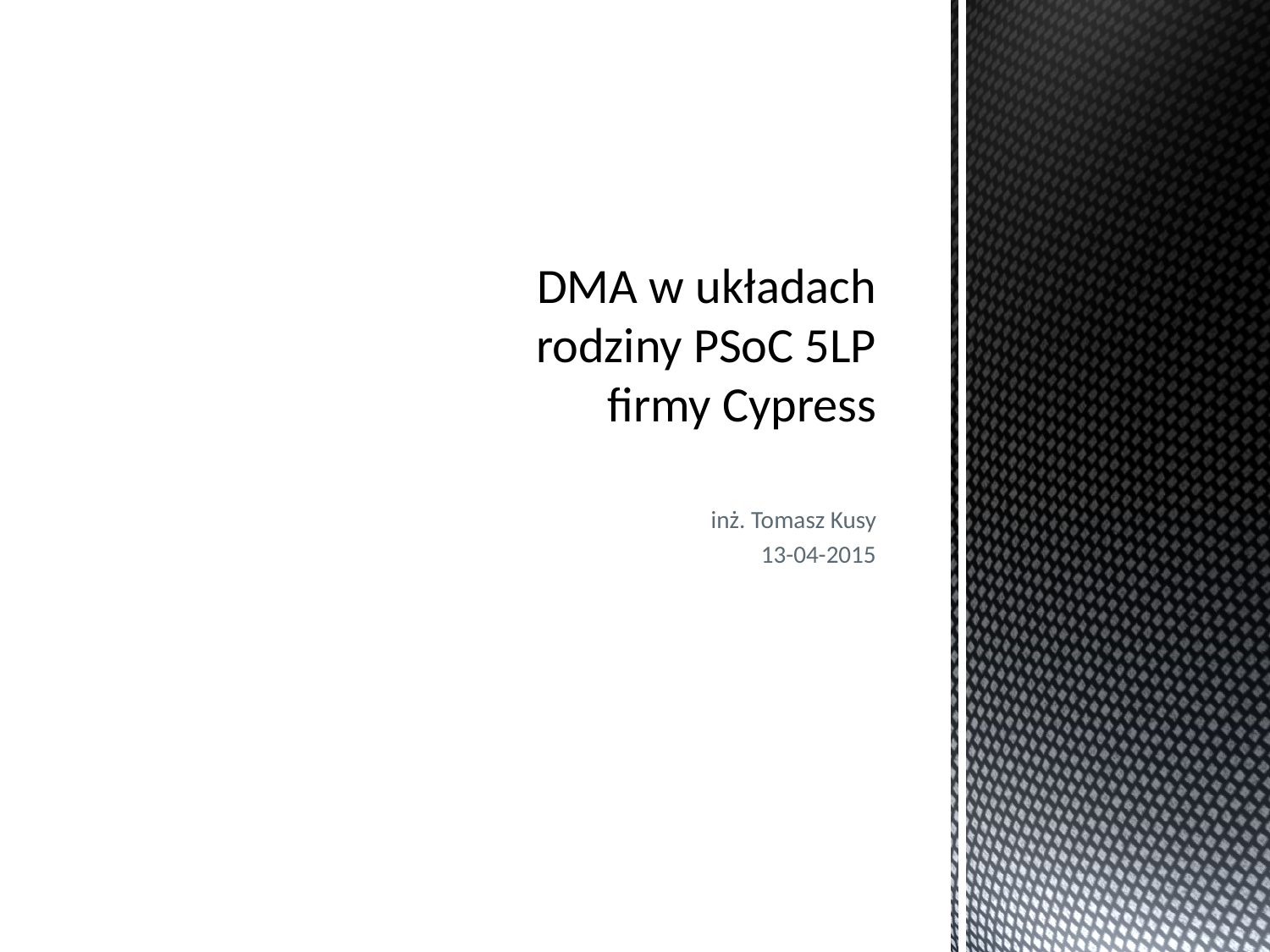

# DMA w układach rodziny PSoC 5LP firmy Cypress
inż. Tomasz Kusy
13-04-2015